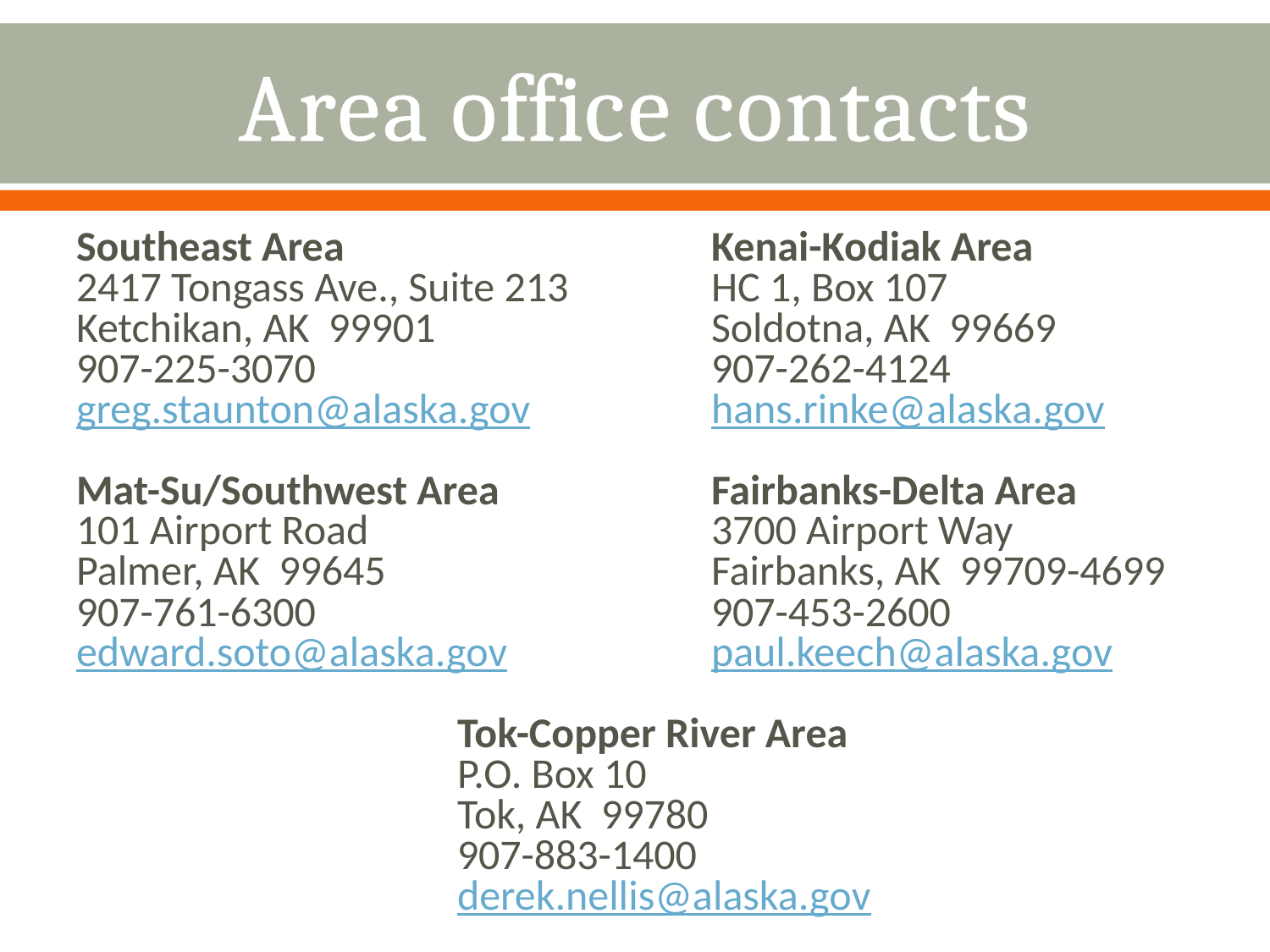

# Area office contacts
Southeast Area			Kenai-Kodiak Area
2417 Tongass Ave., Suite 213		HC 1, Box 107
Ketchikan, AK  99901			Soldotna, AK  99669
907-225-3070				907-262-4124
greg.staunton@alaska.gov		hans.rinke@alaska.gov

Mat-Su/Southwest Area 		Fairbanks-Delta Area
101 Airport Road			3700 Airport Way
Palmer, AK  99645			Fairbanks, AK  99709-4699
907-761-6300				907-453-2600
edward.soto@alaska.gov 		paul.keech@alaska.gov

			Tok-Copper River Area
			P.O. Box 10
			Tok, AK  99780
			907-883-1400
			derek.nellis@alaska.gov